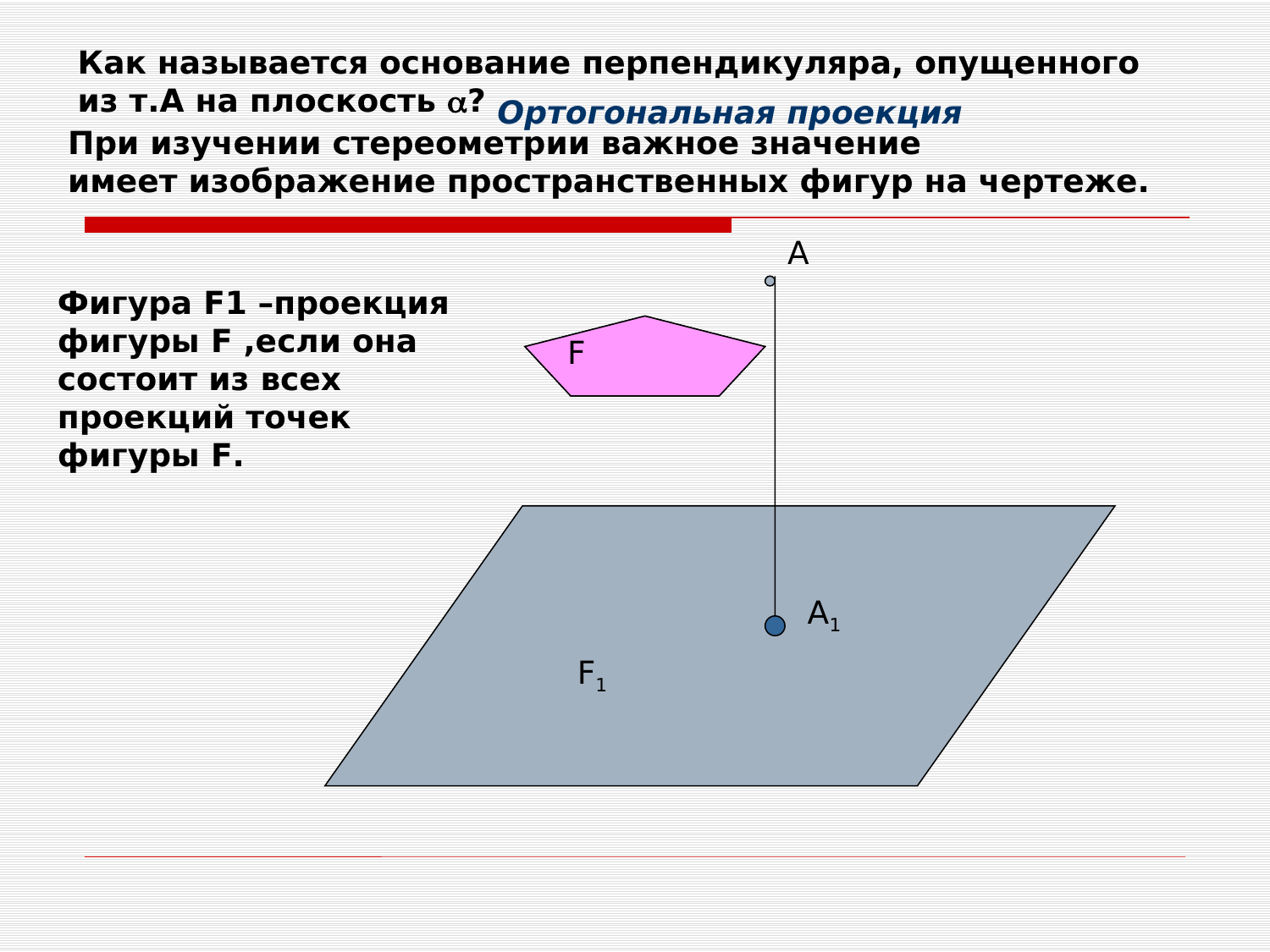

Как называется основание перпендикуляра, опущенного из т.А на плоскость α?
Ортогональная проекция
При изучении стереометрии важное значение
имеет изображение пространственных фигур на чертеже.
А
Фигура F1 –проекция фигуры F ,если она состоит из всех проекций точек фигуры F.

F

А1

F1